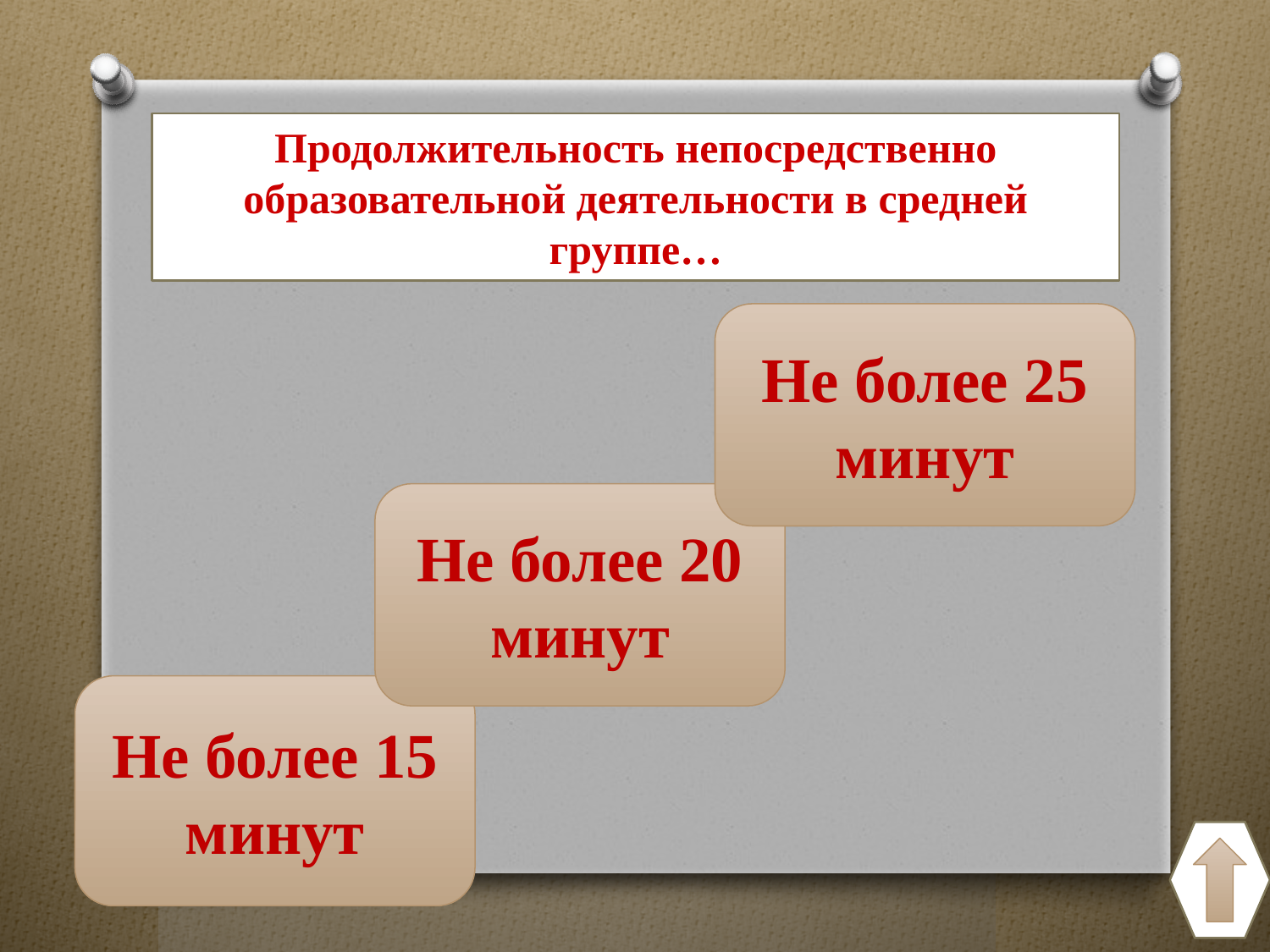

# Продолжительность непосредственно образовательной деятельности в средней группе…

Не более 25 минут
Не более 20 минут
Не более 15 минут